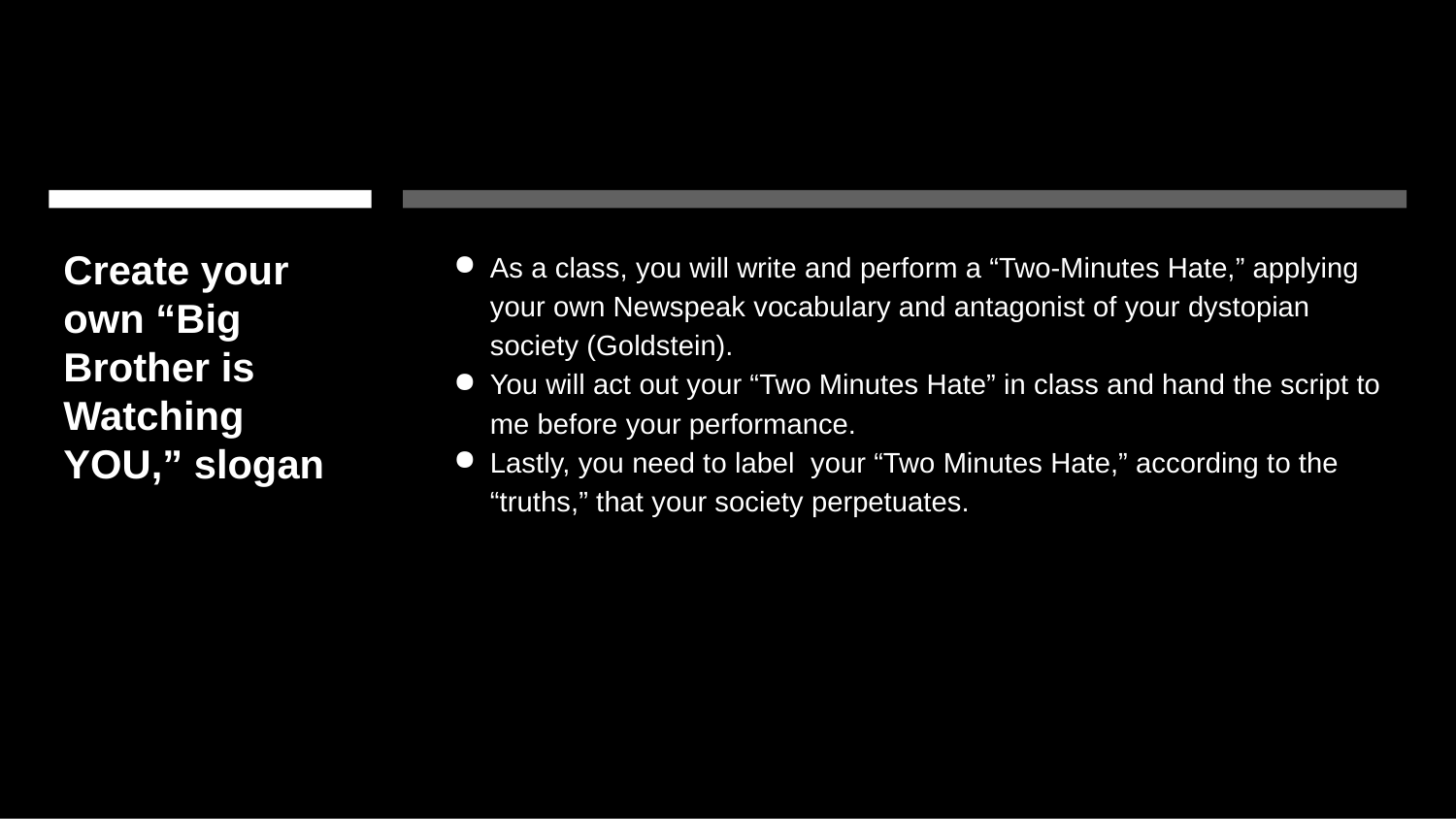

# Create your own “Big Brother is Watching YOU,” slogan
As a class, you will write and perform a “Two-Minutes Hate,” applying your own Newspeak vocabulary and antagonist of your dystopian society (Goldstein).
You will act out your “Two Minutes Hate” in class and hand the script to me before your performance.
Lastly, you need to label  your “Two Minutes Hate,” according to the “truths,” that your society perpetuates.